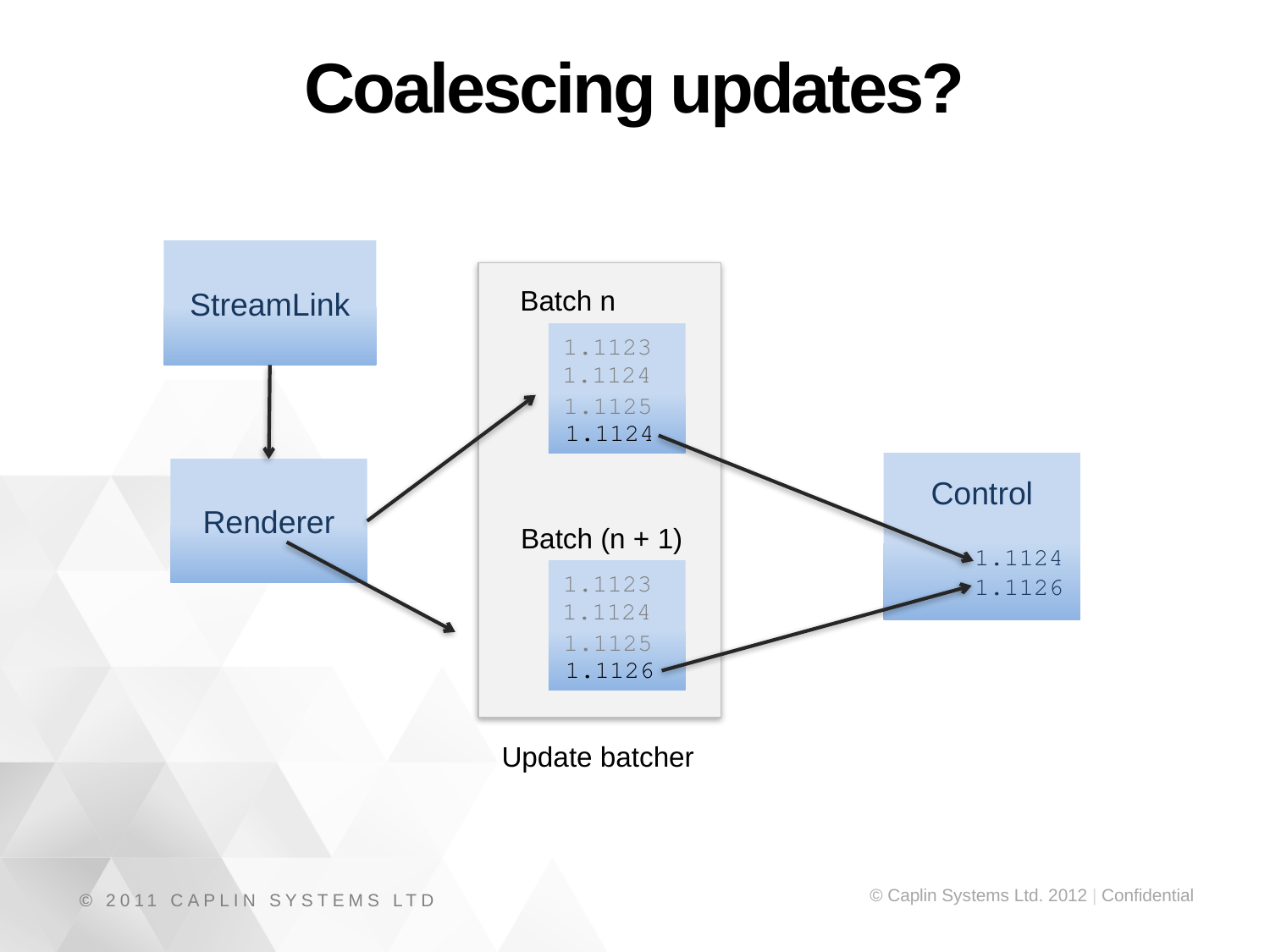

# Coalescing updates?
StreamLink

Batch n
1.1123

1.1124
1.1125
1.1124
Control

     1.1124
     1.1126
Renderer
Batch (n + 1)
1.1123

1.1124
1.1125
1.1126
Update batcher
© 2011 CAPLIN SYSTEMS LTD